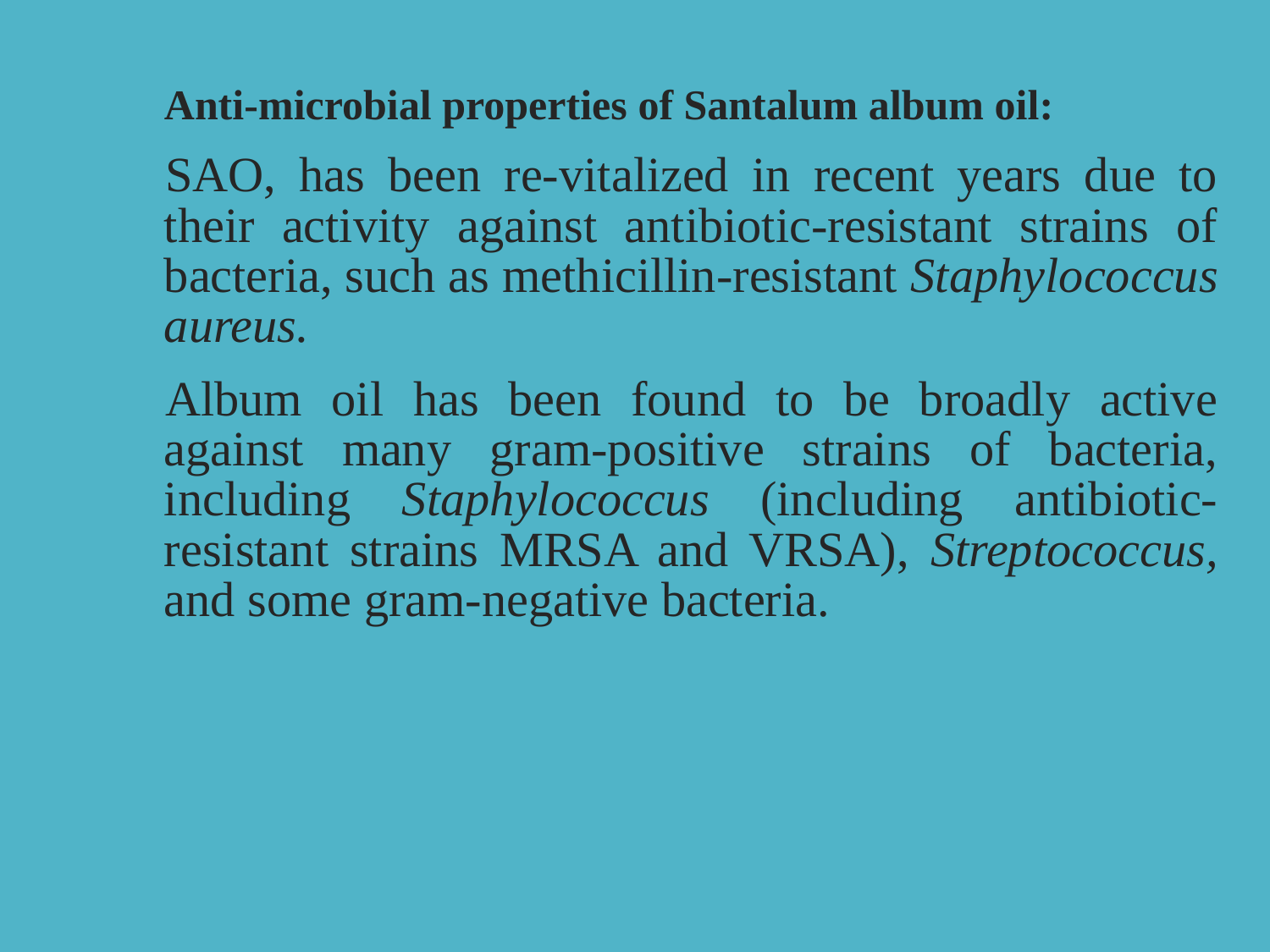

Anti-microbial properties of Santalum album oil:
SAO, has been re-vitalized in recent years due to their activity against antibiotic-resistant strains of bacteria, such as methicillin-resistant Staphylococcus aureus.
Album oil has been found to be broadly active against many gram-positive strains of bacteria, including Staphylococcus (including antibiotic-resistant strains MRSA and VRSA), Streptococcus, and some gram-negative bacteria.

14